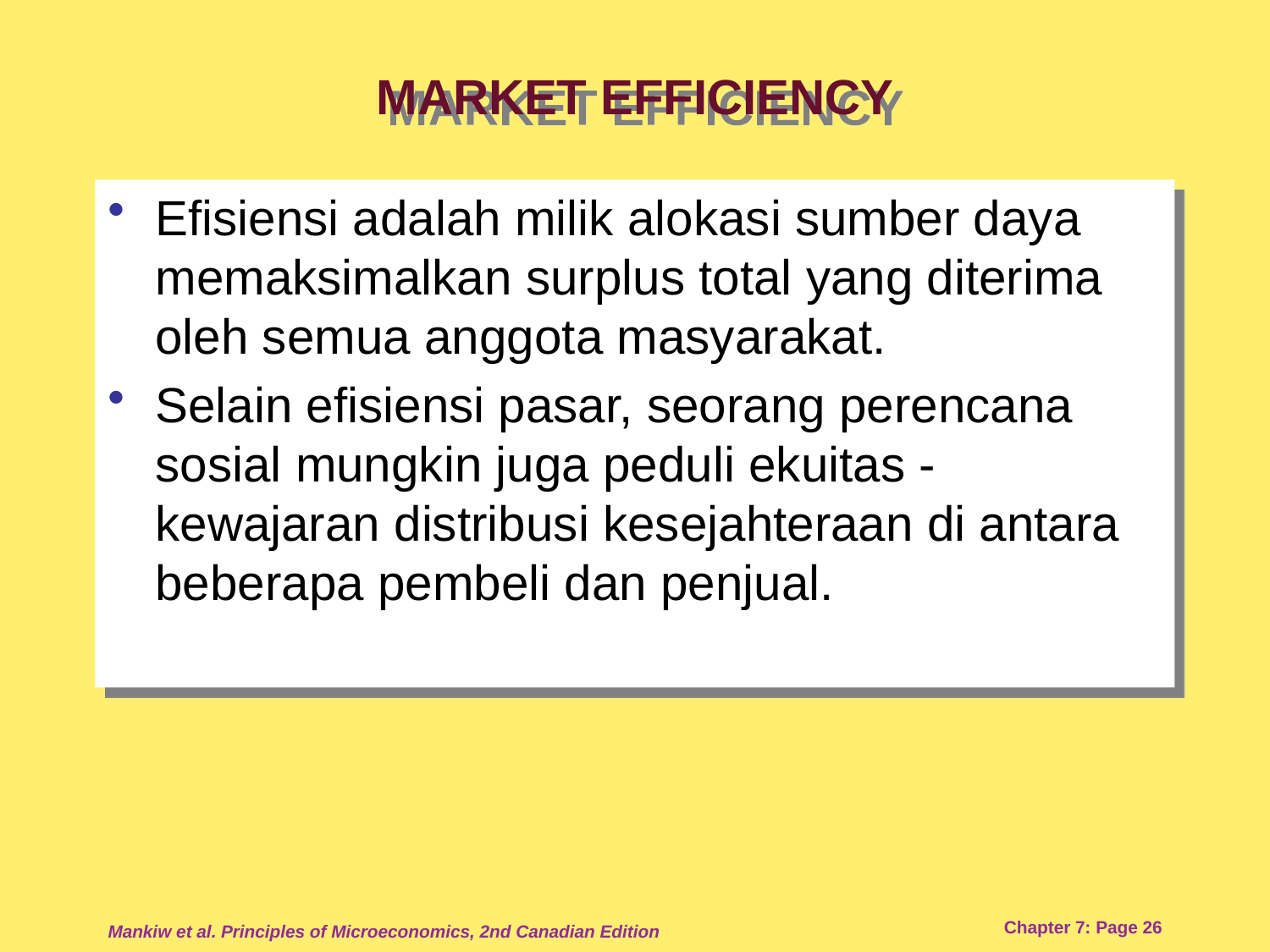

# MARKET EFFICIENCY
Efisiensi adalah milik alokasi sumber daya memaksimalkan surplus total yang diterima oleh semua anggota masyarakat.
Selain efisiensi pasar, seorang perencana sosial mungkin juga peduli ekuitas - kewajaran distribusi kesejahteraan di antara beberapa pembeli dan penjual.
Mankiw et al. Principles of Microeconomics, 2nd Canadian Edition
Chapter 7: Page 26